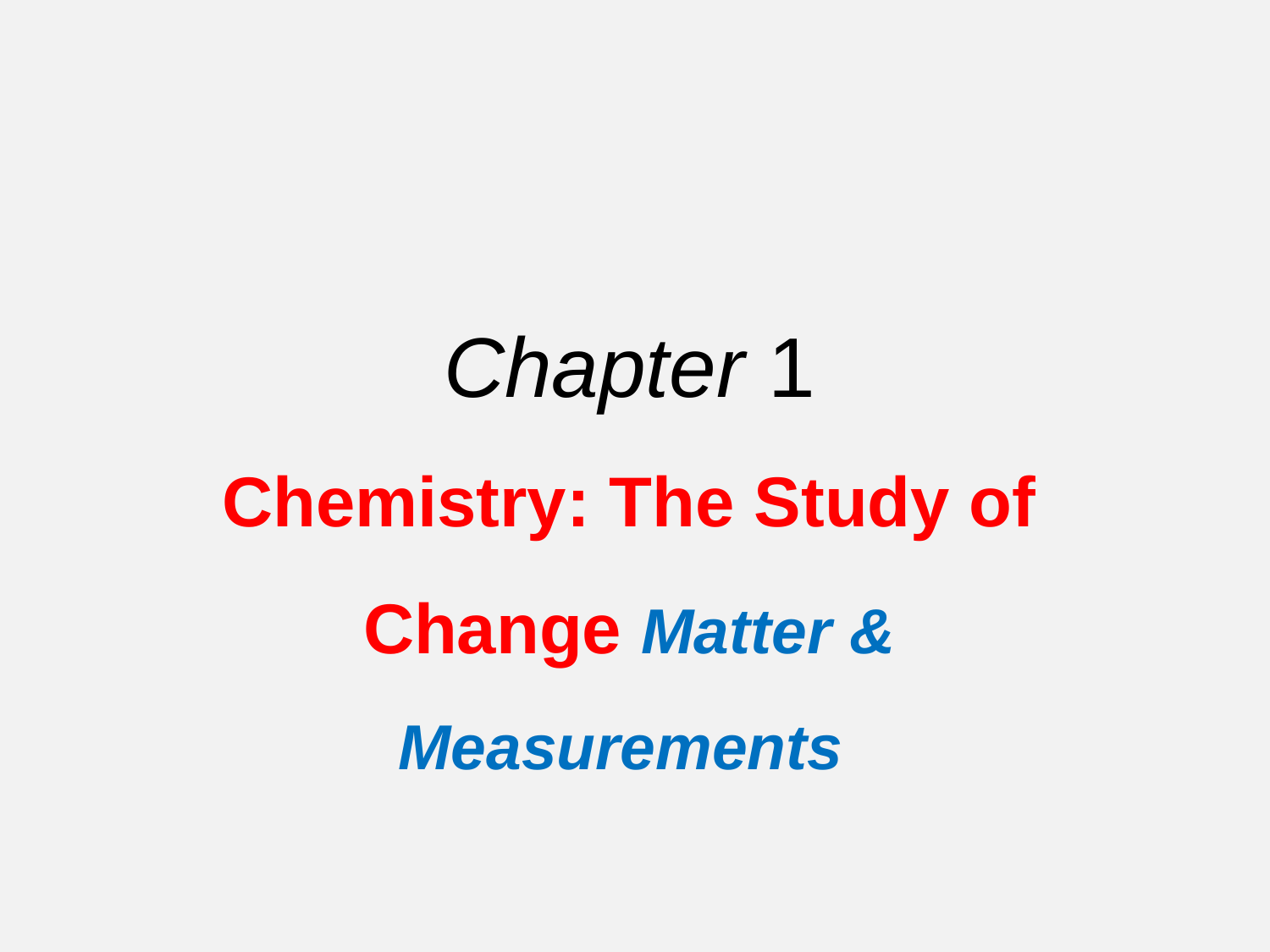

Chapter 1
Chemistry: The Study of Change Matter & Measurements